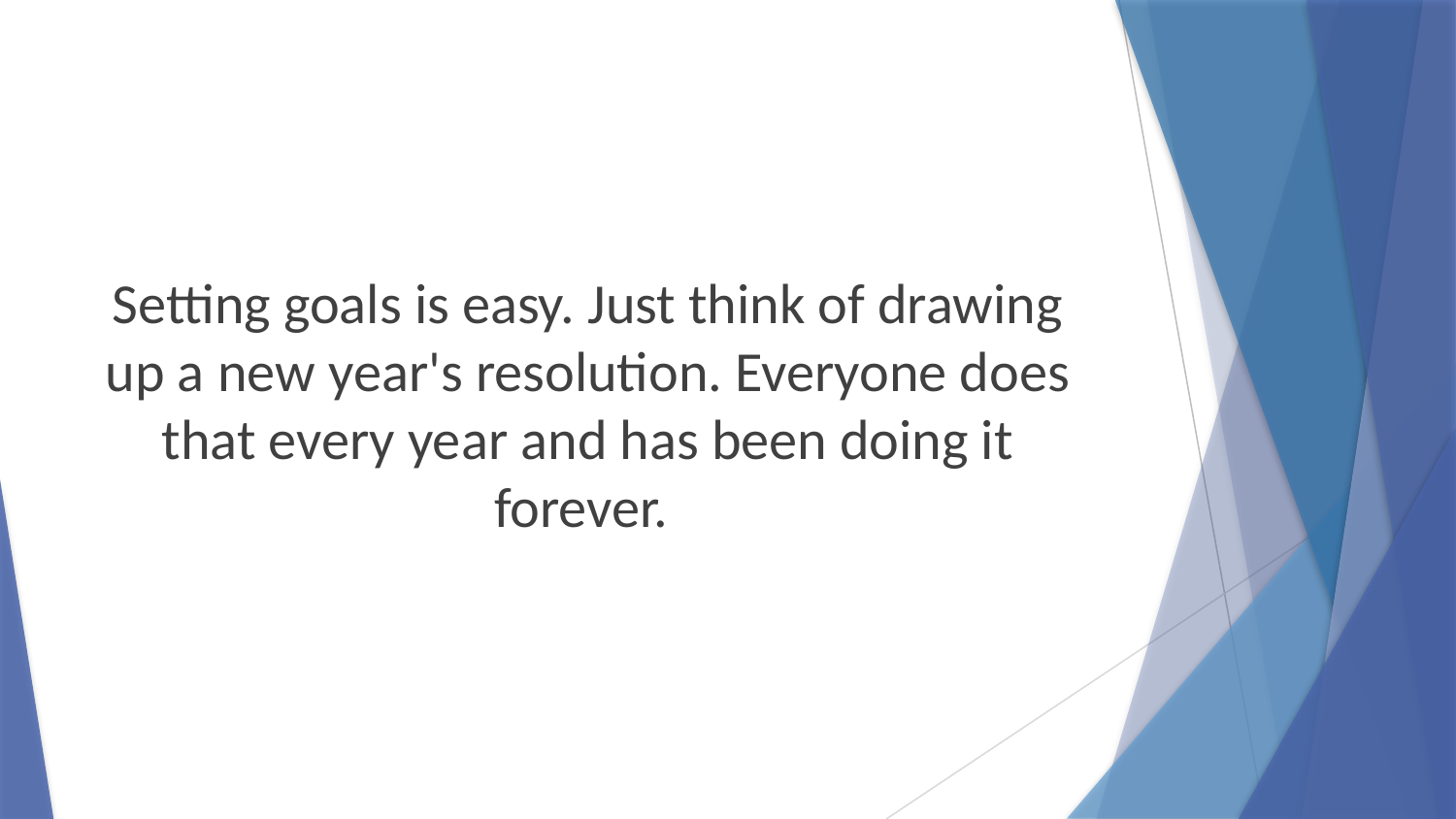

Setting goals is easy. Just think of drawing up a new year's resolution. Everyone does that every year and has been doing it forever.